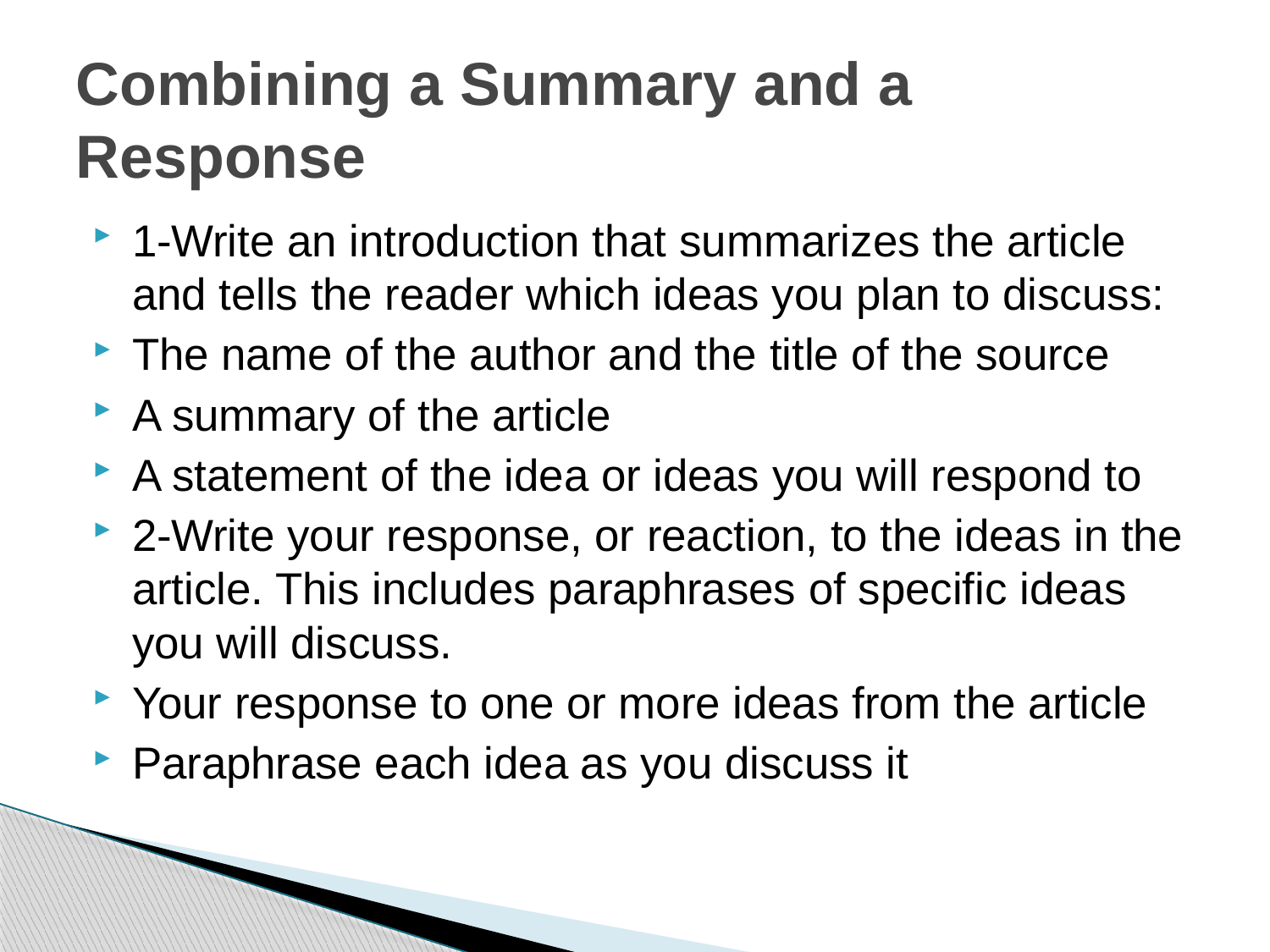

# Combining a Summary and a Response
1-Write an introduction that summarizes the article and tells the reader which ideas you plan to discuss:
The name of the author and the title of the source
A summary of the article
A statement of the idea or ideas you will respond to
2-Write your response, or reaction, to the ideas in the article. This includes paraphrases of specific ideas you will discuss.
Your response to one or more ideas from the article
Paraphrase each idea as you discuss it